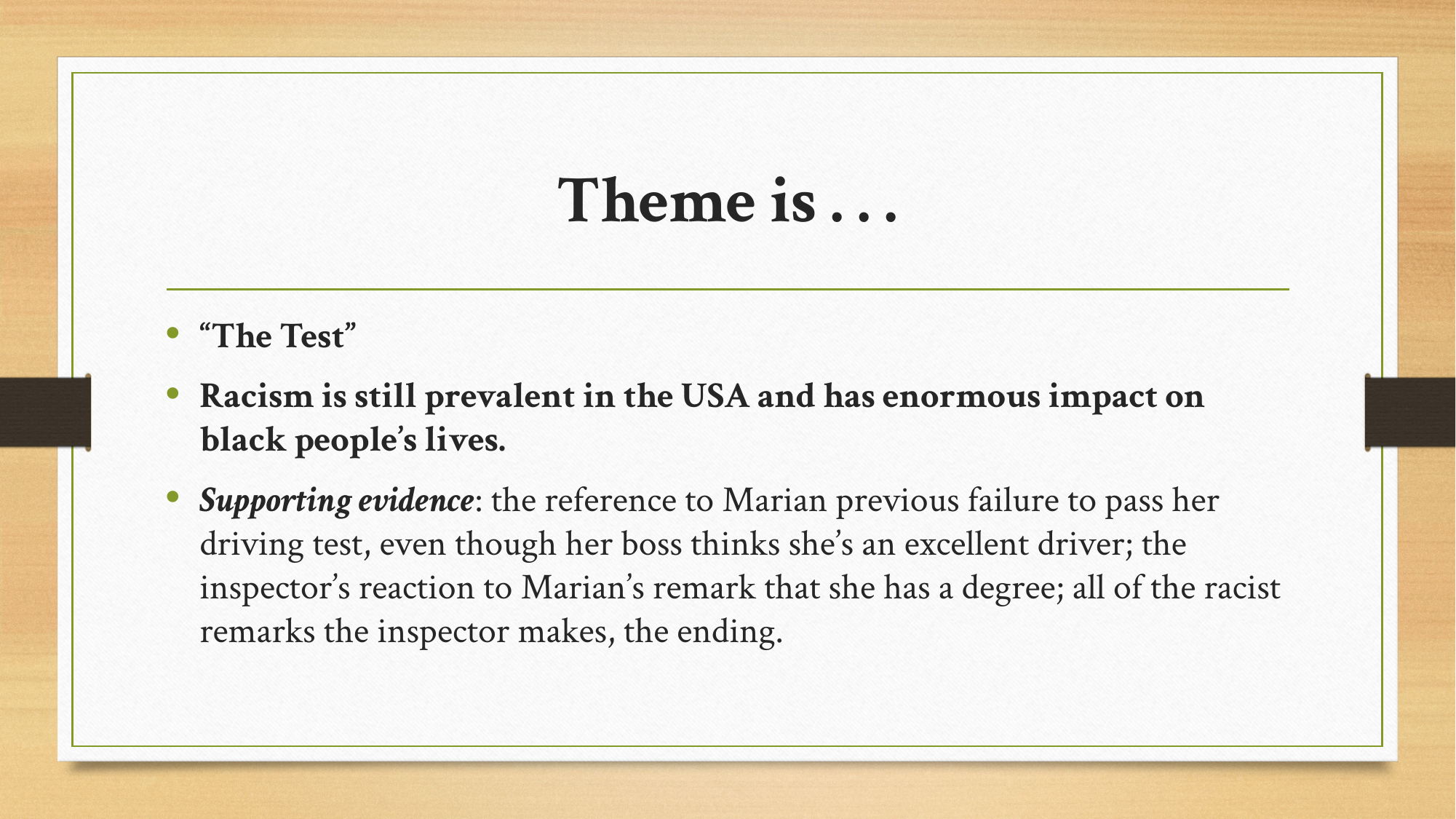

# Theme is . . .
“The Test”
Racism is still prevalent in the USA and has enormous impact on black people’s lives.
Supporting evidence: the reference to Marian previous failure to pass her driving test, even though her boss thinks she’s an excellent driver; the inspector’s reaction to Marian’s remark that she has a degree; all of the racist remarks the inspector makes, the ending.